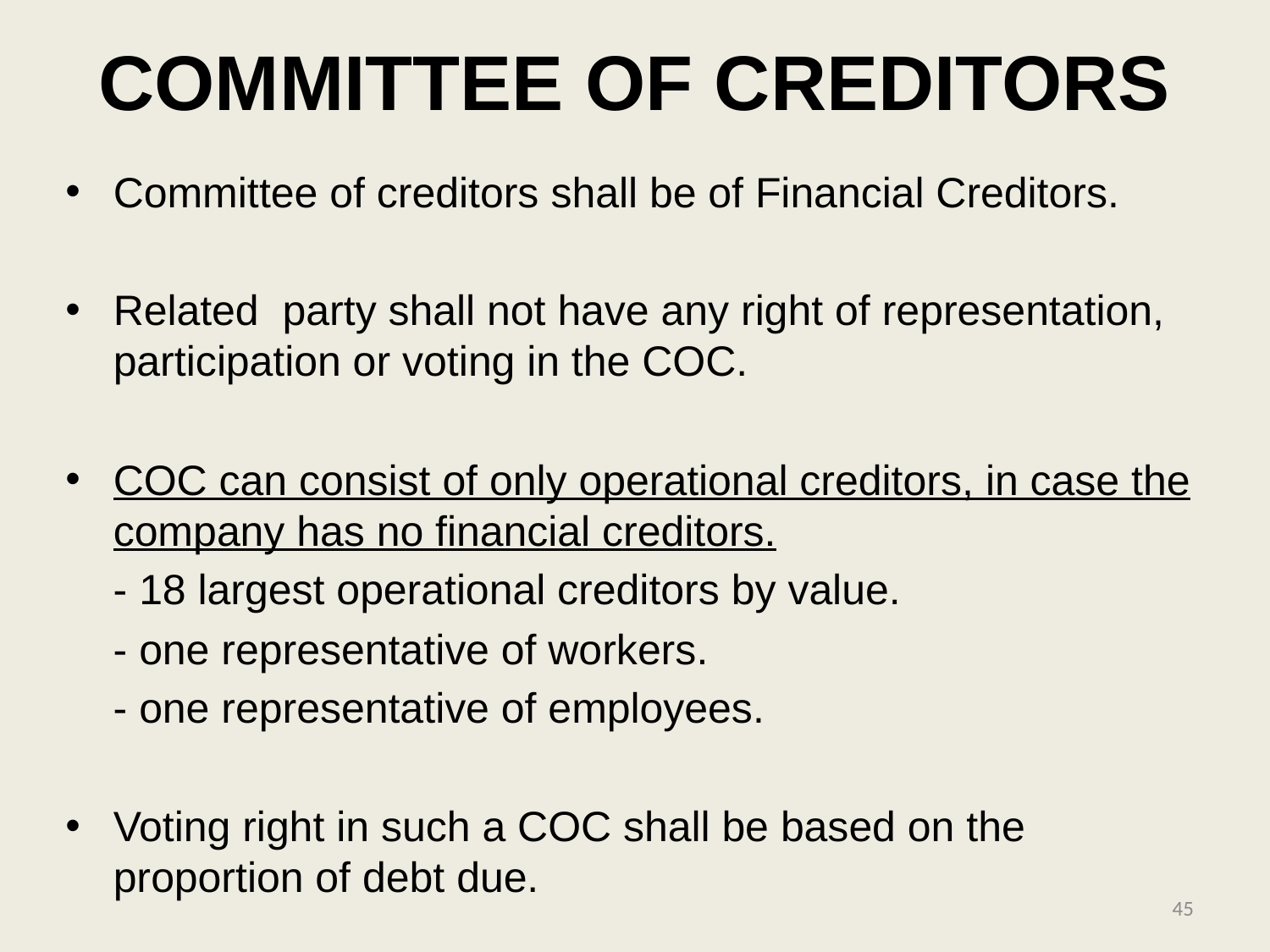

# COMMITTEE OF CREDITORS
Committee of creditors shall be of Financial Creditors.

Related  party shall not have any right of representation, participation or voting in the COC.

COC can consist of only operational creditors, in case the company has no financial creditors.
    - 18 largest operational creditors by value.
    - one representative of workers.
    - one representative of employees.

Voting right in such a COC shall be based on the proportion of debt due.

45